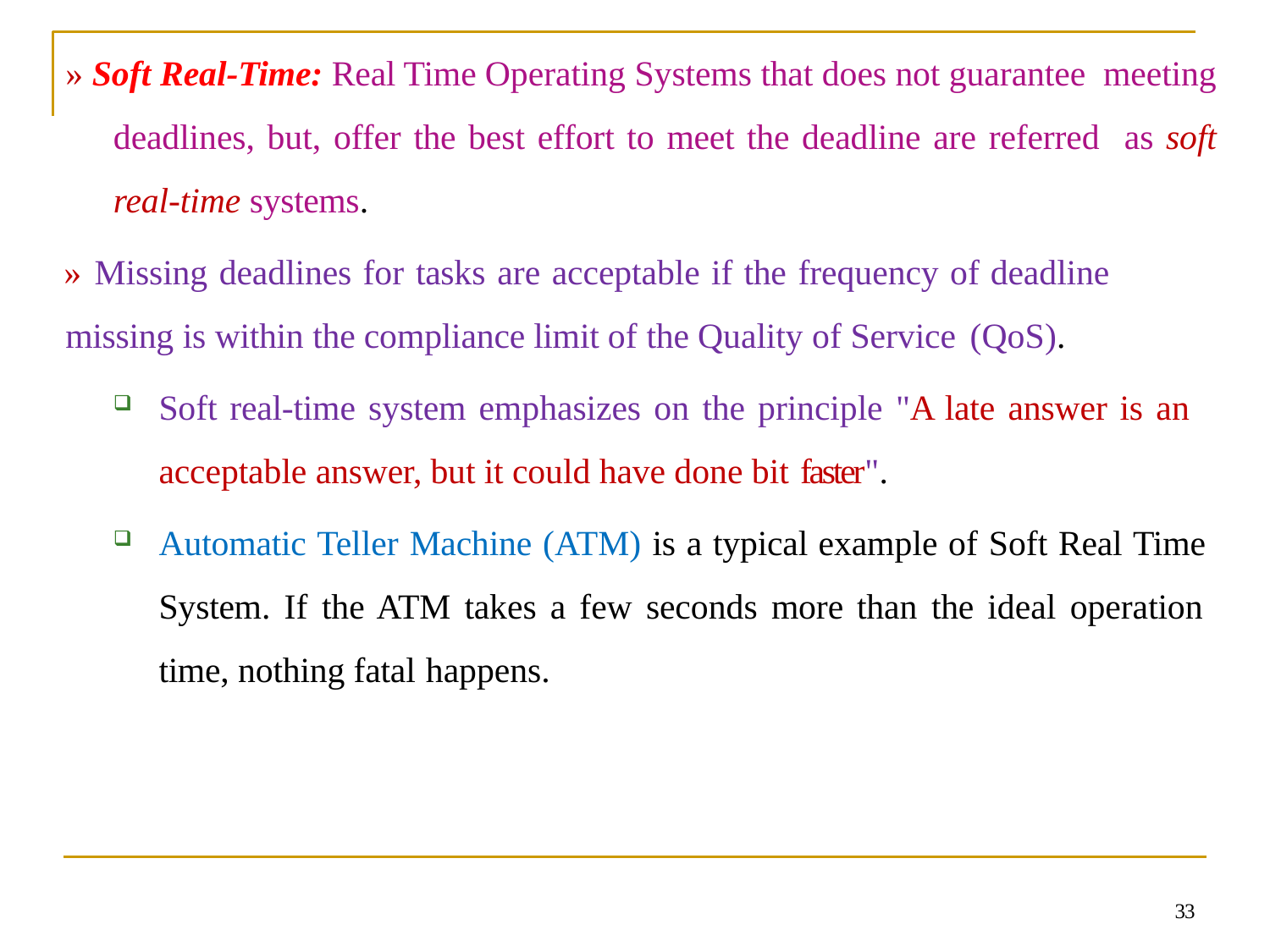

» Soft Real-Time: Real Time Operating Systems that does not guarantee  meeting deadlines, but, offer the best effort to meet the deadline are referred  as soft real-time systems.
» Missing deadlines for tasks are acceptable if the frequency of deadline
missing is within the compliance limit of the Quality of Service (QoS).
Soft real-time system emphasizes on the principle "A late answer is an   acceptable answer, but it could have done bit faster".
Automatic Teller Machine (ATM) is a typical example of Soft Real Time  System. If the ATM takes a few seconds more than the ideal operation  time, nothing fatal happens.
33